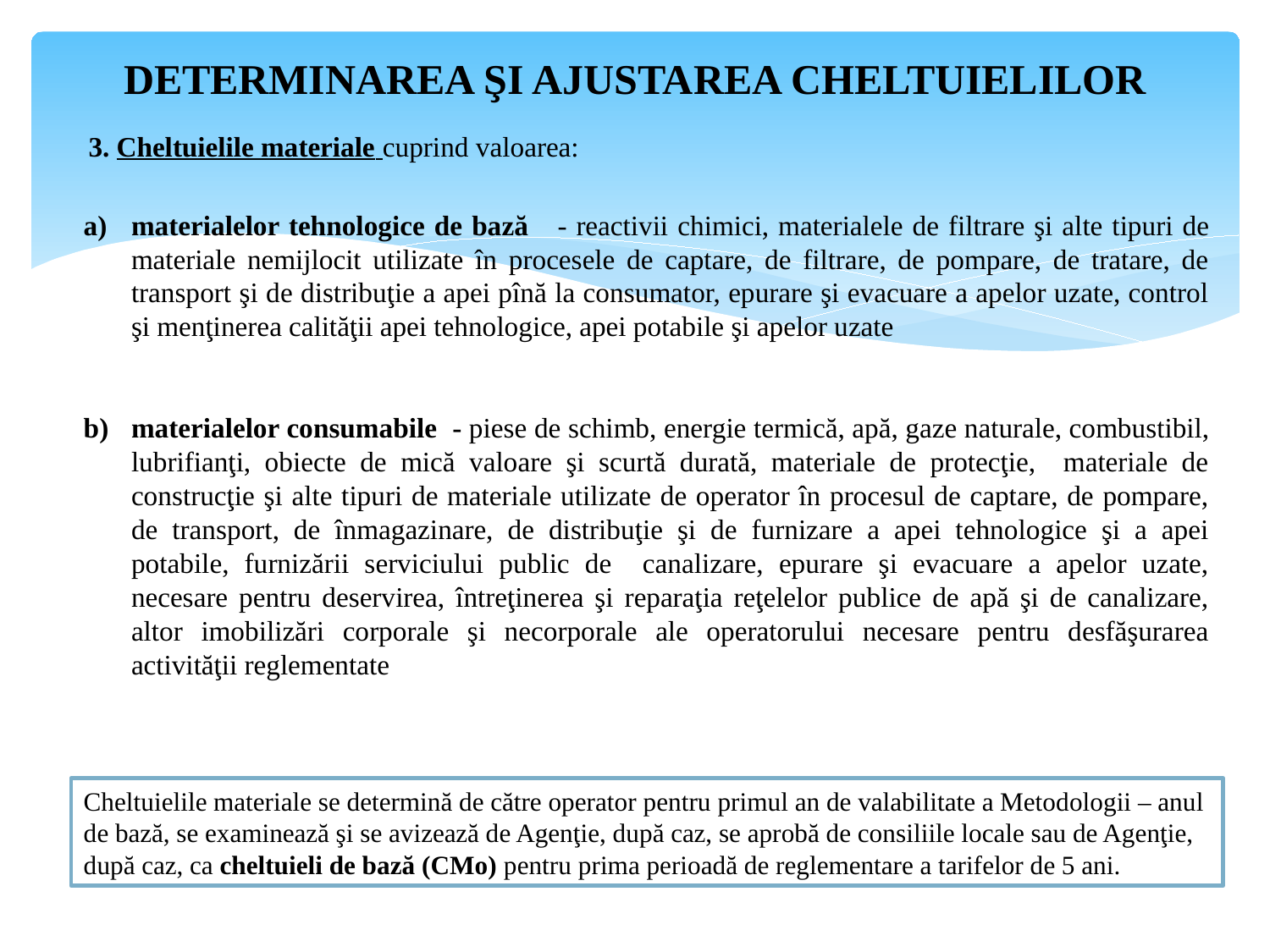

DETERMINAREA ŞI AJUSTAREA CHELTUIELILOR
3. Cheltuielile materiale cuprind valoarea:
materialelor tehnologice de bază   - reactivii chimici, materialele de filtrare şi alte tipuri de materiale nemijlocit utilizate în procesele de captare, de filtrare, de pompare, de tratare, de transport şi de distribuţie a apei pînă la consumator, epurare şi evacuare a apelor uzate, control şi menţinerea calităţii apei tehnologice, apei potabile şi apelor uzate

materialelor consumabile  - piese de schimb, energie termică, apă, gaze naturale, combustibil, lubrifianţi, obiecte de mică valoare şi scurtă durată, materiale de protecţie,  materiale de construcţie şi alte tipuri de materiale utilizate de operator în procesul de captare, de pompare, de transport, de înmagazinare, de distribuţie şi de furnizare a apei tehnologice şi a apei potabile, furnizării serviciului public de  canalizare, epurare şi evacuare a apelor uzate, necesare pentru deservirea, întreţinerea şi reparaţia reţelelor publice de apă şi de canalizare, altor imobilizări corporale şi necorporale ale operatorului necesare pentru desfăşurarea activităţii reglementate

Cheltuielile materiale se determină de către operator pentru primul an de valabilitate a Metodologii – anul de bază, se examinează şi se avizează de Agenţie, după caz, se aprobă de consiliile locale sau de Agenţie, după caz, ca cheltuieli de bază (CMo) pentru prima perioadă de reglementare a tarifelor de 5 ani.